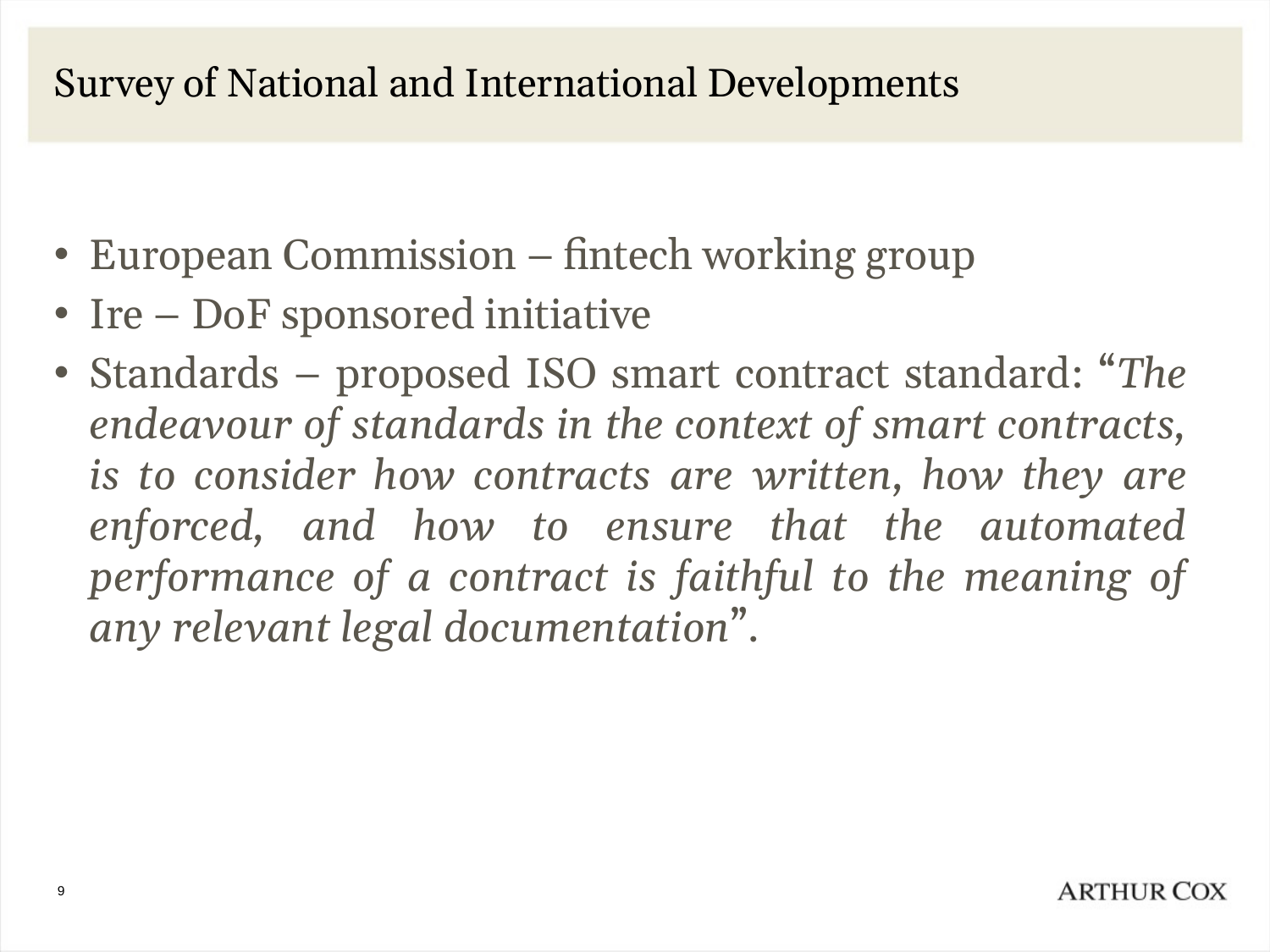

# Survey of National and International Developments
European Commission – fintech working group
Ire – DoF sponsored initiative
Standards – proposed ISO smart contract standard: “The endeavour of standards in the context of smart contracts, is to consider how contracts are written, how they are enforced, and how to ensure that the automated performance of a contract is faithful to the meaning of any relevant legal documentation”.
9